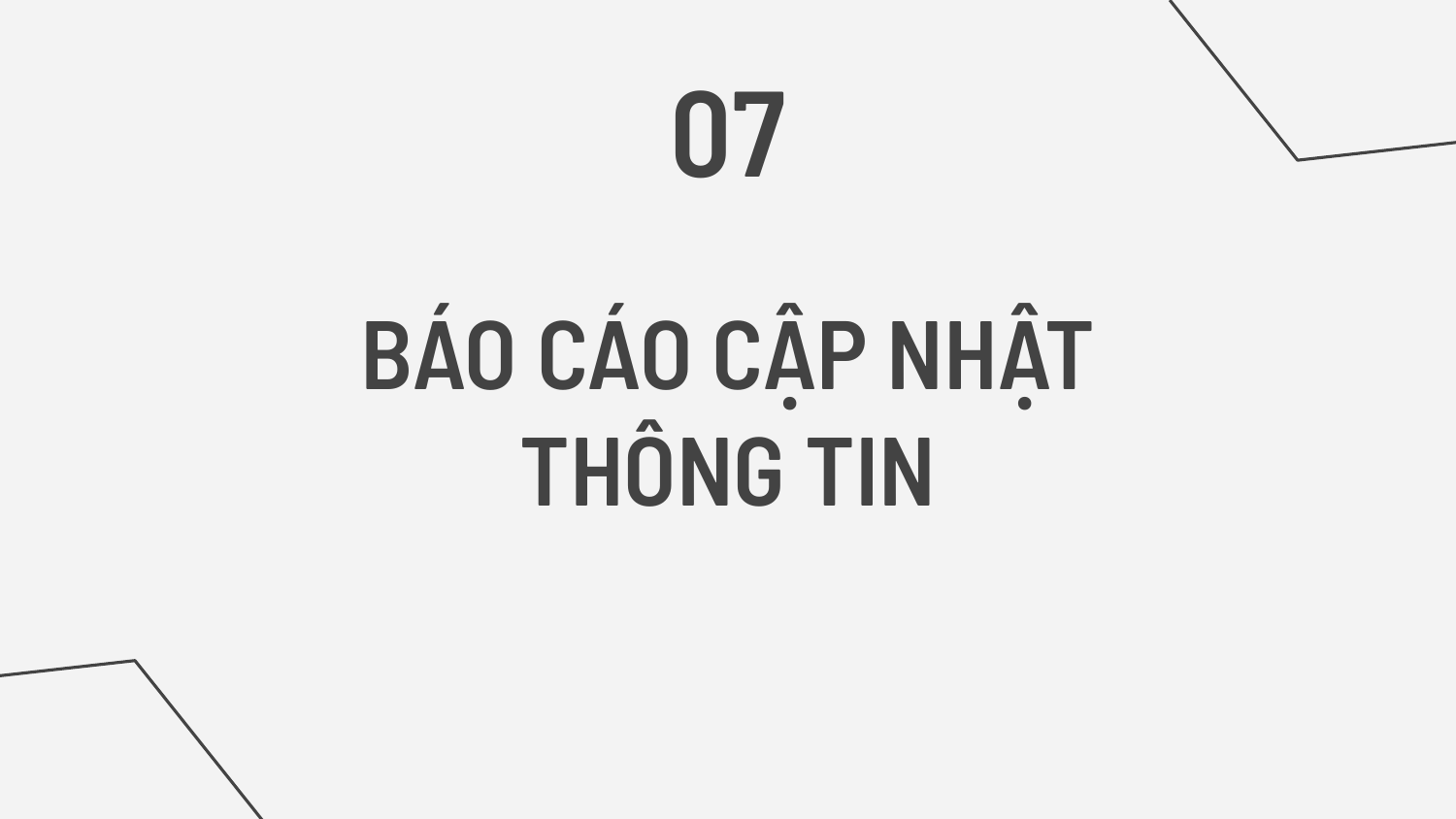

07
# BÁO CÁO CẬP NHẬT THÔNG TIN